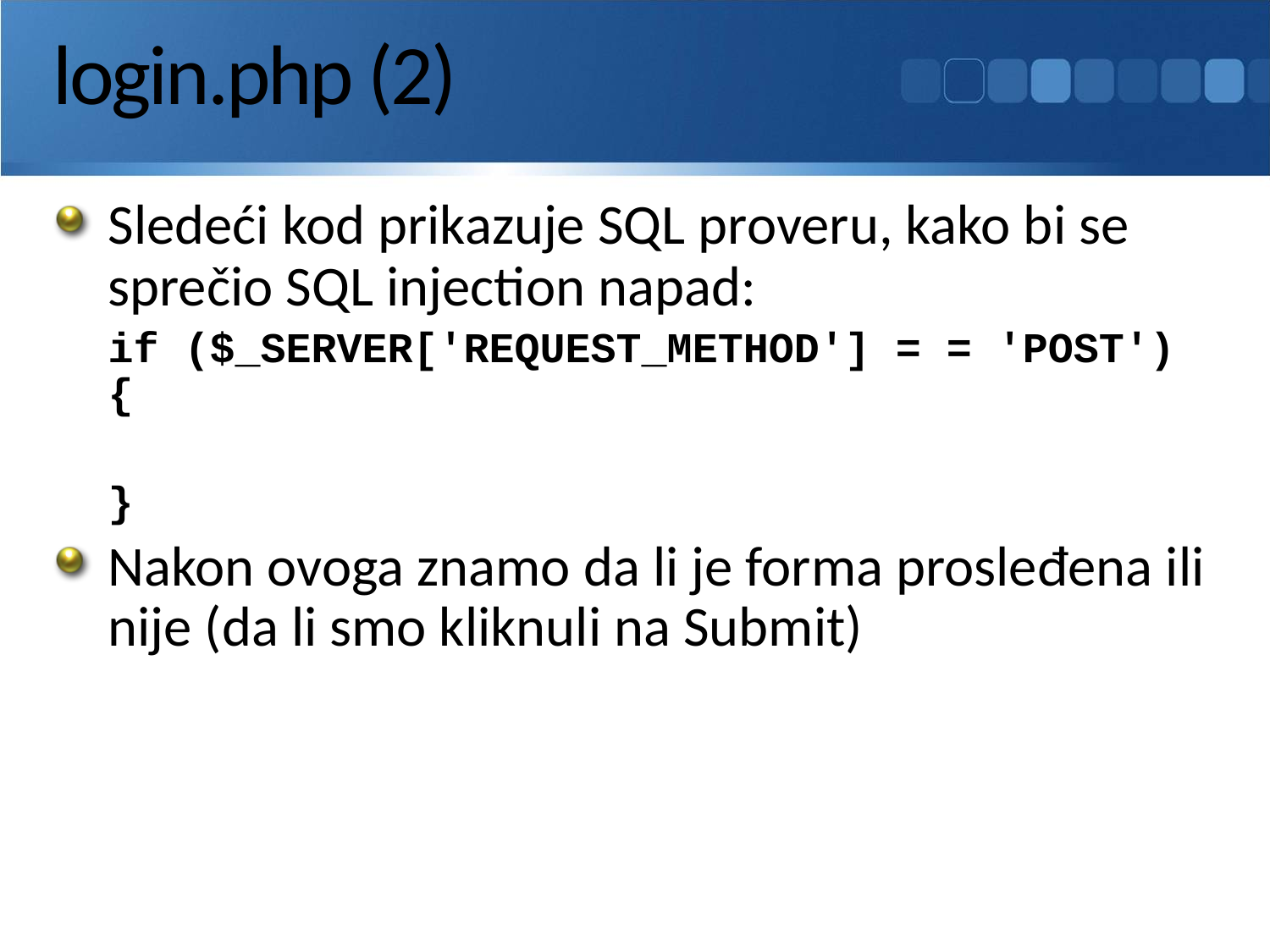

# login.php (2)
Sledeći kod prikazuje SQL proveru, kako bi se sprečio SQL injection napad:
	if ($_SERVER['REQUEST_METHOD'] = = 'POST') {

	}
Nakon ovoga znamo da li je forma prosleđena ili nije (da li smo kliknuli na Submit)